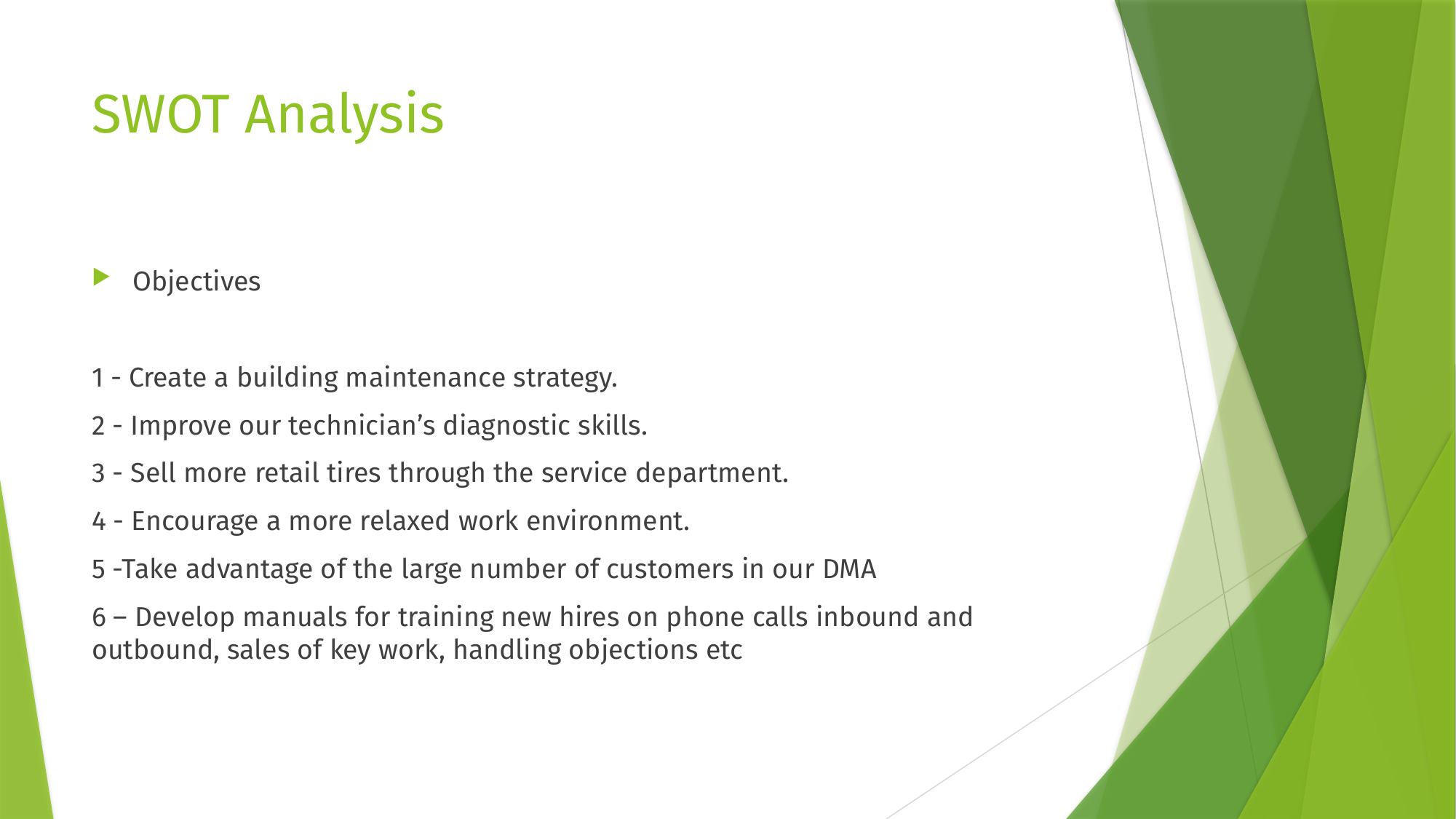

# SWOT Analysis
Objectives

1 - Create a building maintenance strategy.
2 - Improve our technician’s diagnostic skills.
3 - Sell more retail tires through the service department.
4 - Encourage a more relaxed work environment.
5 -Take advantage of the large number of customers in our DMA
6 – Develop manuals for training new hires on phone calls inbound and outbound, sales of key work, handling objections etc